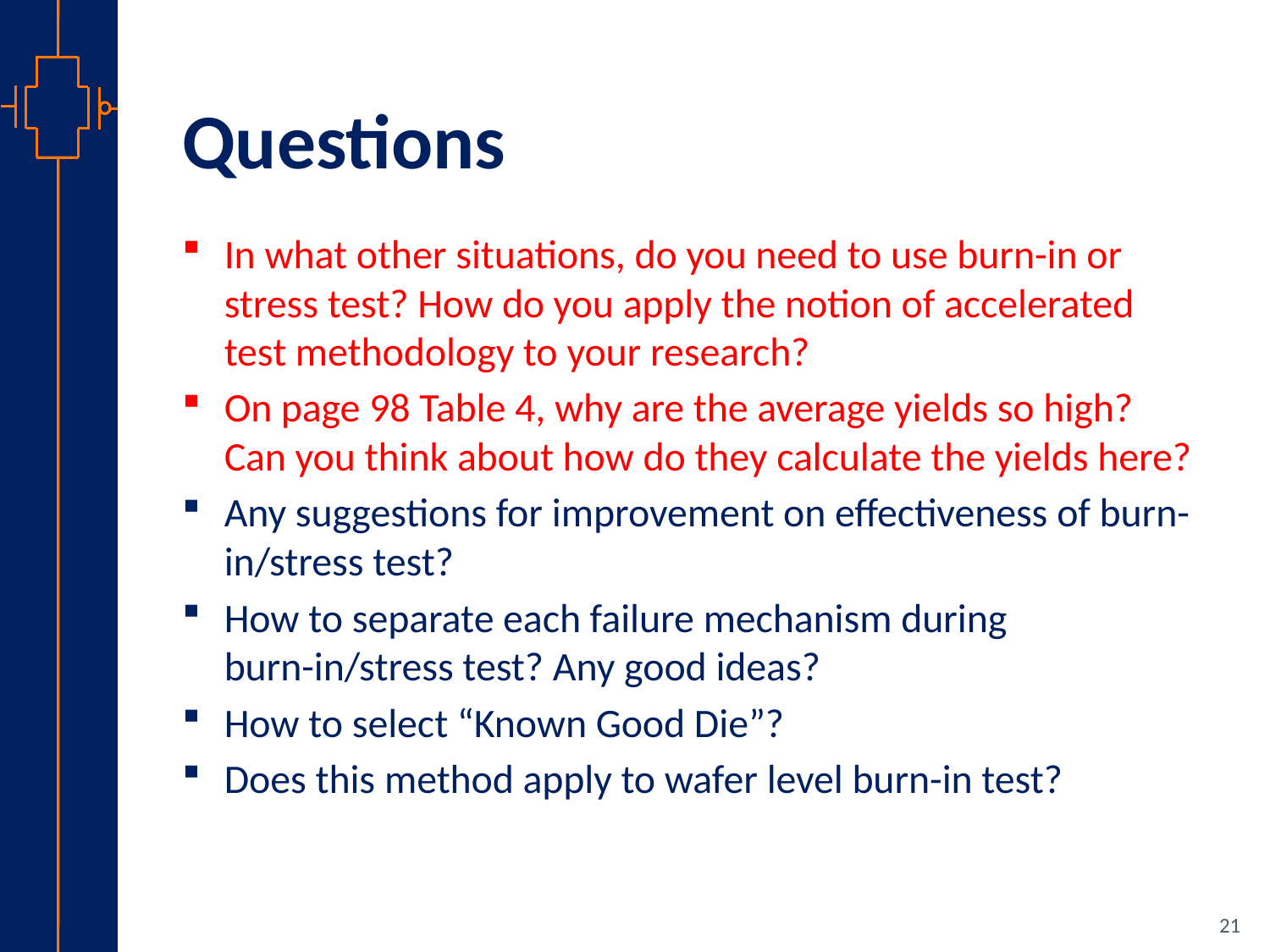

# Questions
In what other situations, do you need to use burn-in or stress test? How do you apply the notion of accelerated test methodology to your research?
On page 98 Table 4, why are the average yields so high? Can you think about how do they calculate the yields here?
Any suggestions for improvement on effectiveness of burn-in/stress test?
How to separate each failure mechanism during burn-in/stress test? Any good ideas?
How to select “Known Good Die”?
Does this method apply to wafer level burn-in test?

21